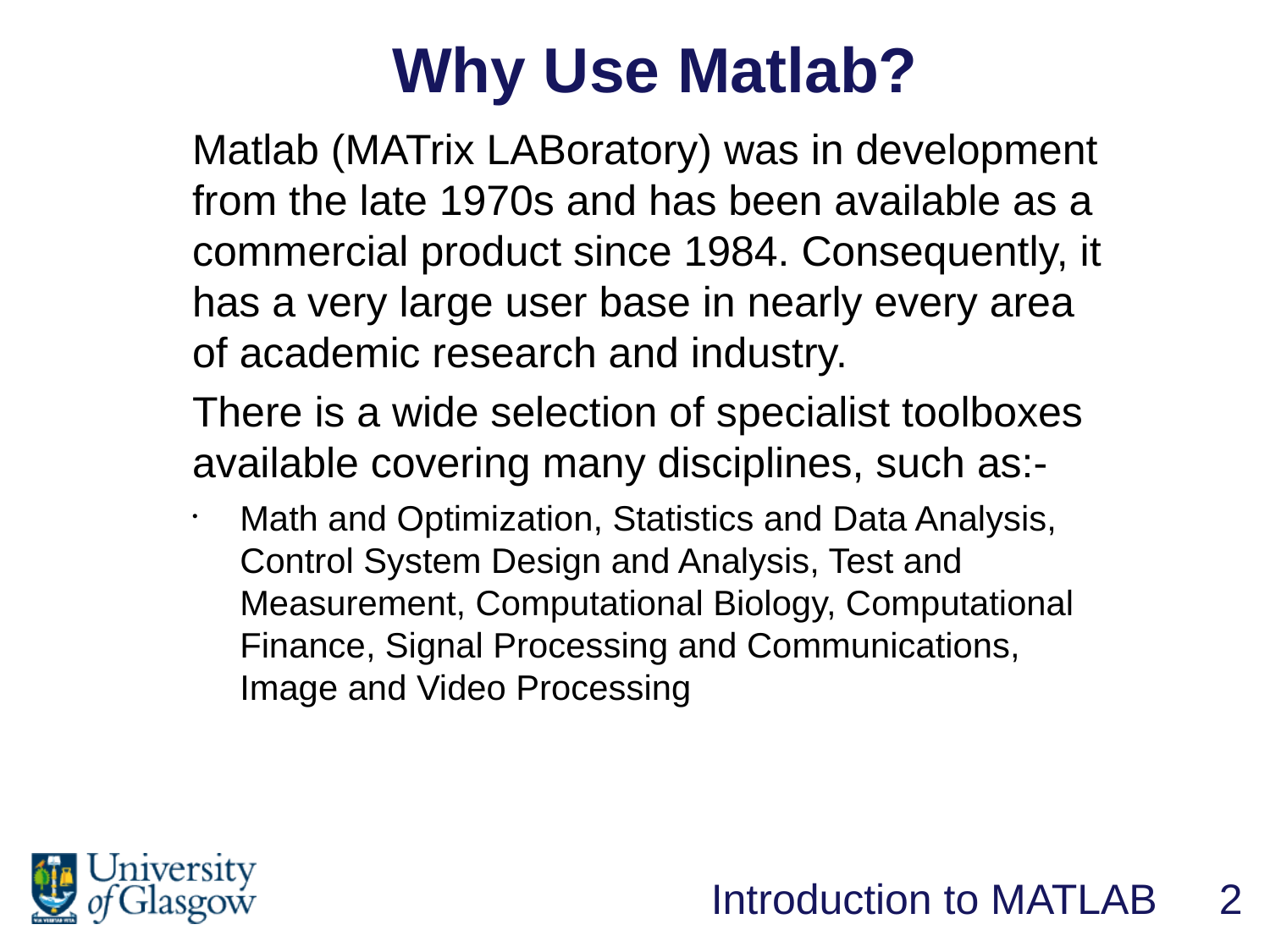

Why Use Matlab?
Matlab (MATrix LABoratory) was in development from the late 1970s and has been available as a commercial product since 1984. Consequently, it has a very large user base in nearly every area of academic research and industry.
There is a wide selection of specialist toolboxes available covering many disciplines, such as:-
Math and Optimization, Statistics and Data Analysis, Control System Design and Analysis, Test and Measurement, Computational Biology, Computational Finance, Signal Processing and Communications, Image and Video Processing